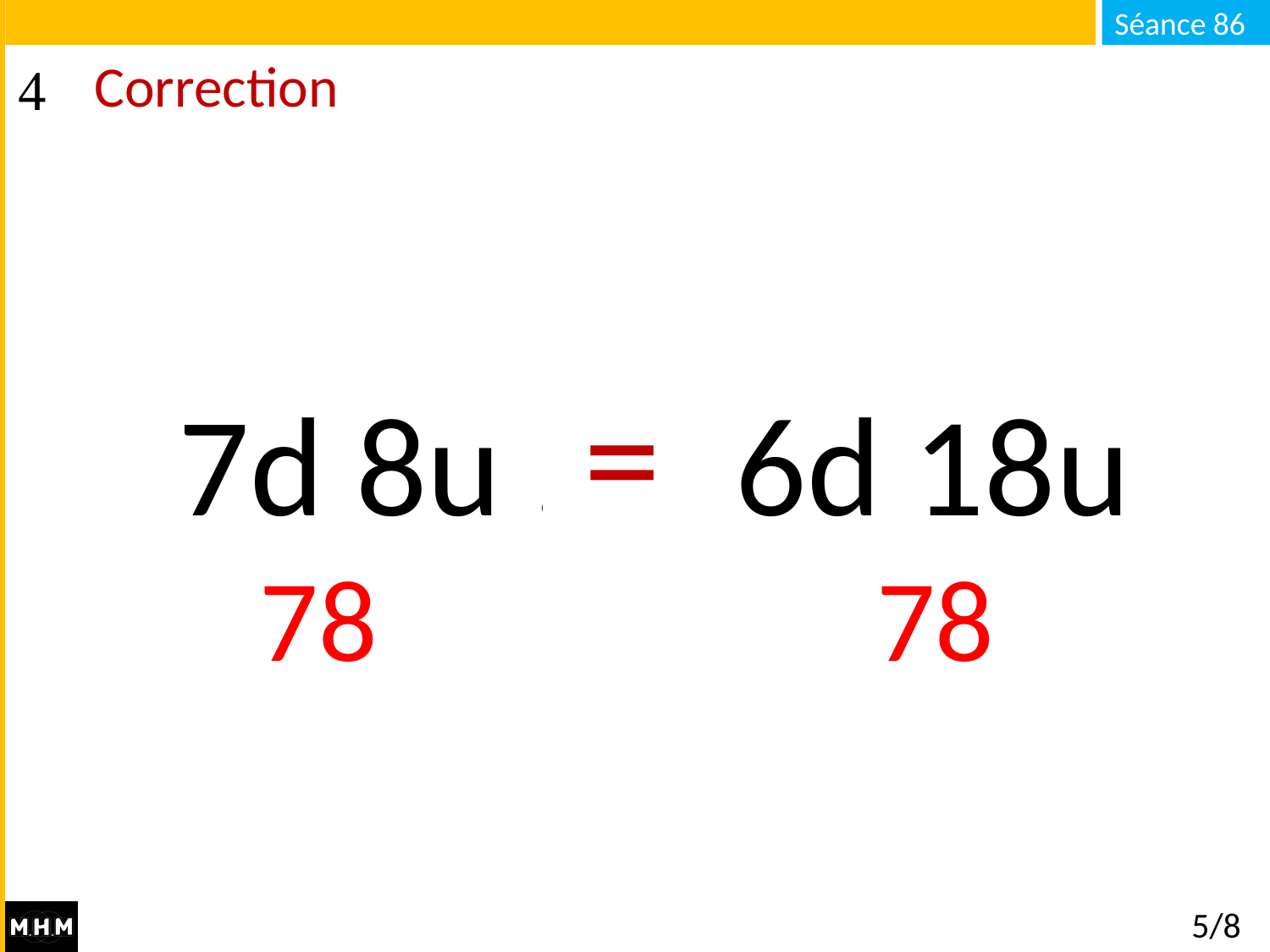

# Correction
=
7d 8u . . . 6d 18u
 78                   78
5/8